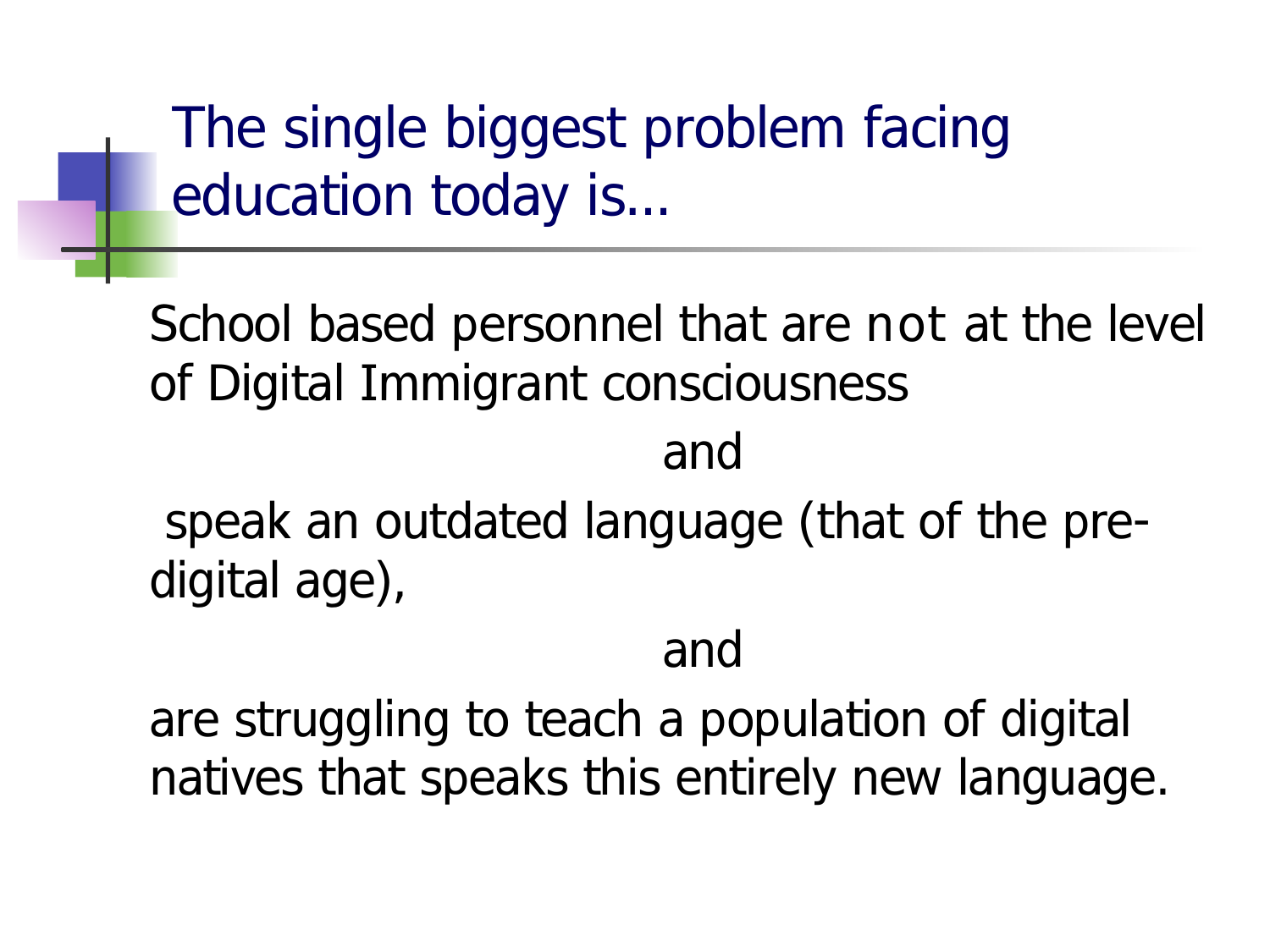

# The single biggest problem facing education today is…
School based personnel that are not at the level of Digital Immigrant consciousness
and
 speak an outdated language (that of the pre-digital age),
and
are struggling to teach a population of digital natives that speaks this entirely new language.